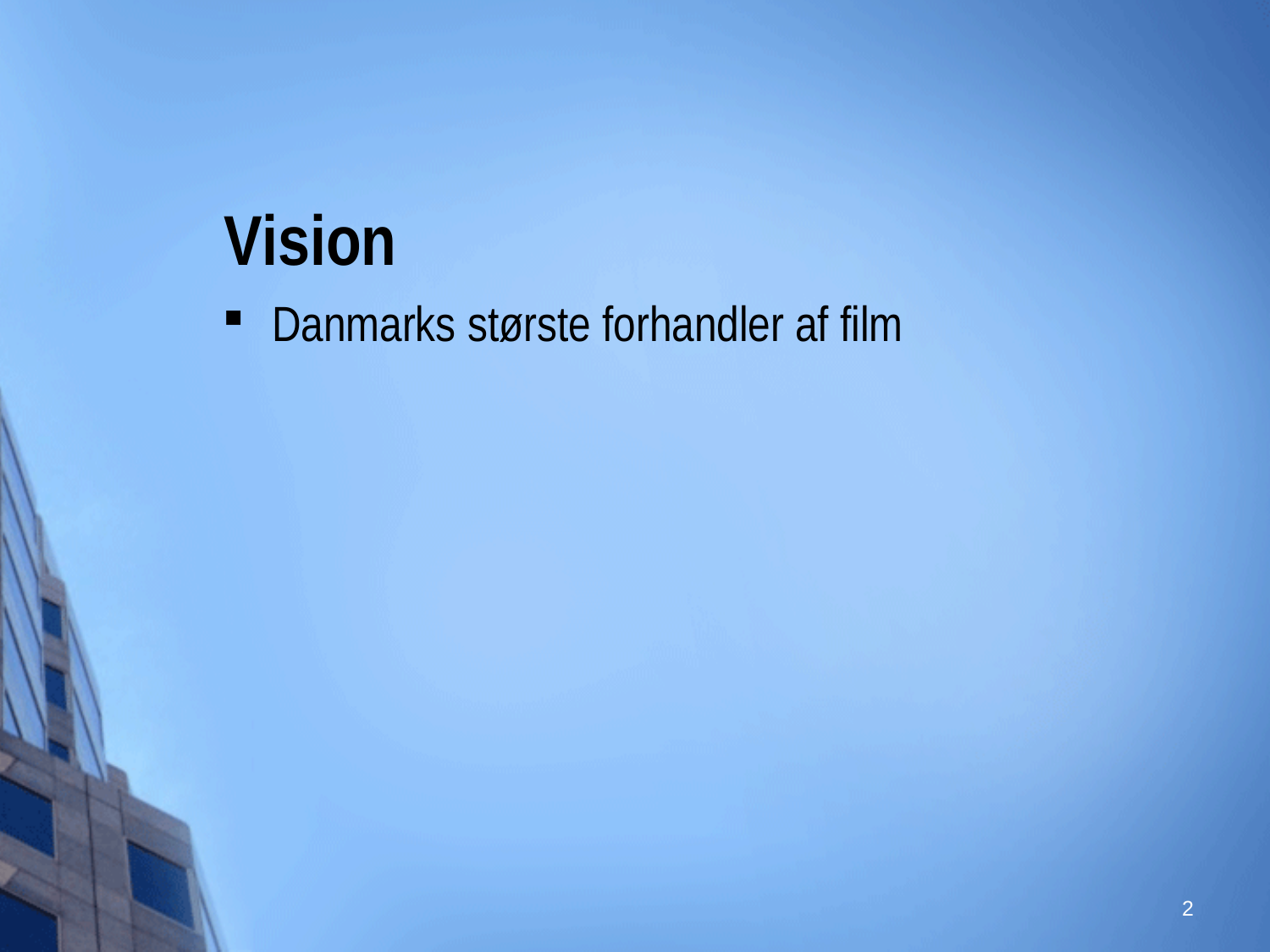

# Vision
Danmarks største forhandler af film
2